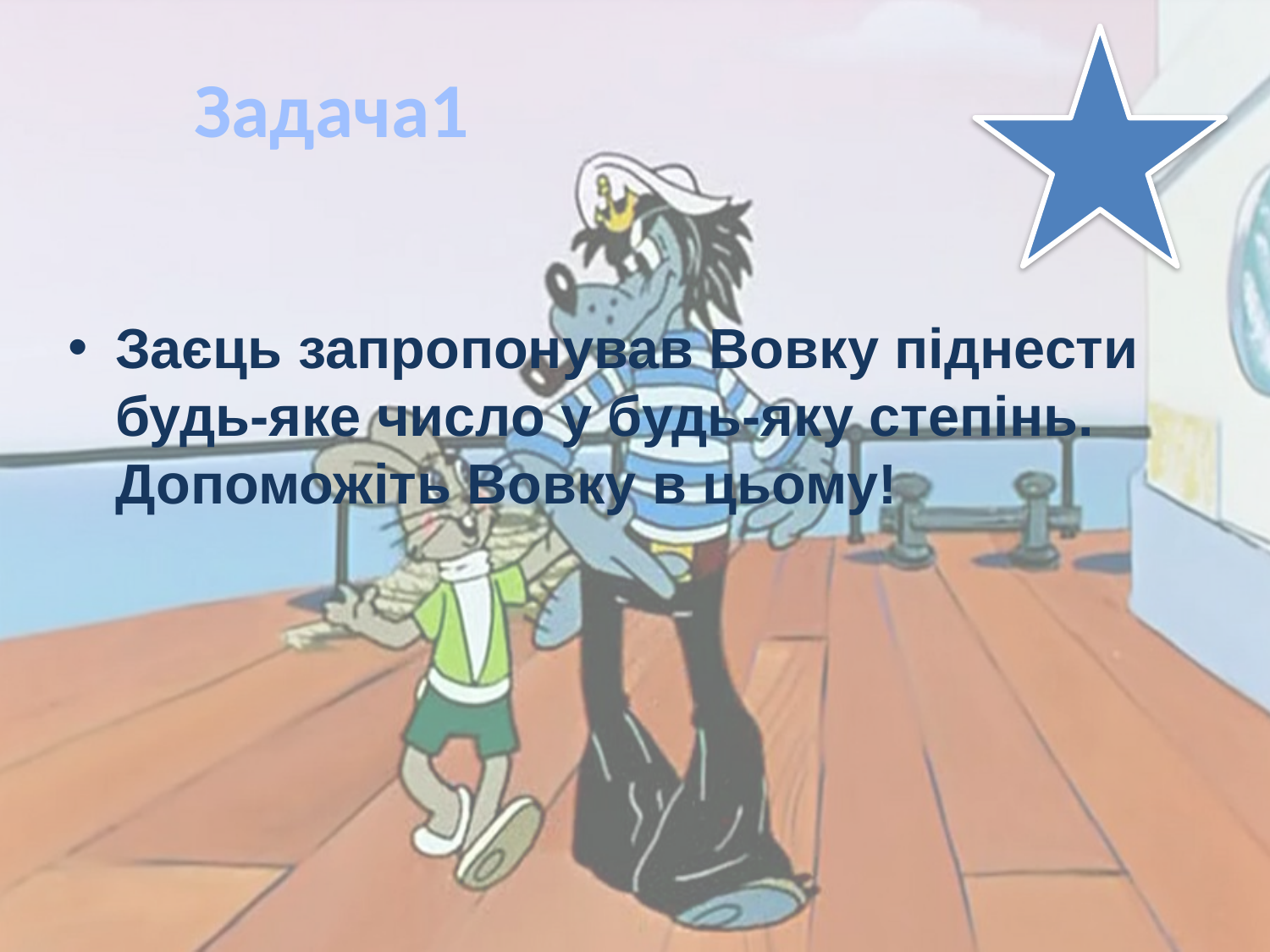

# Задача1
Заєць запропонував Вовку піднести будь-яке число у будь-яку степінь. Допоможіть Вовку в цьому!